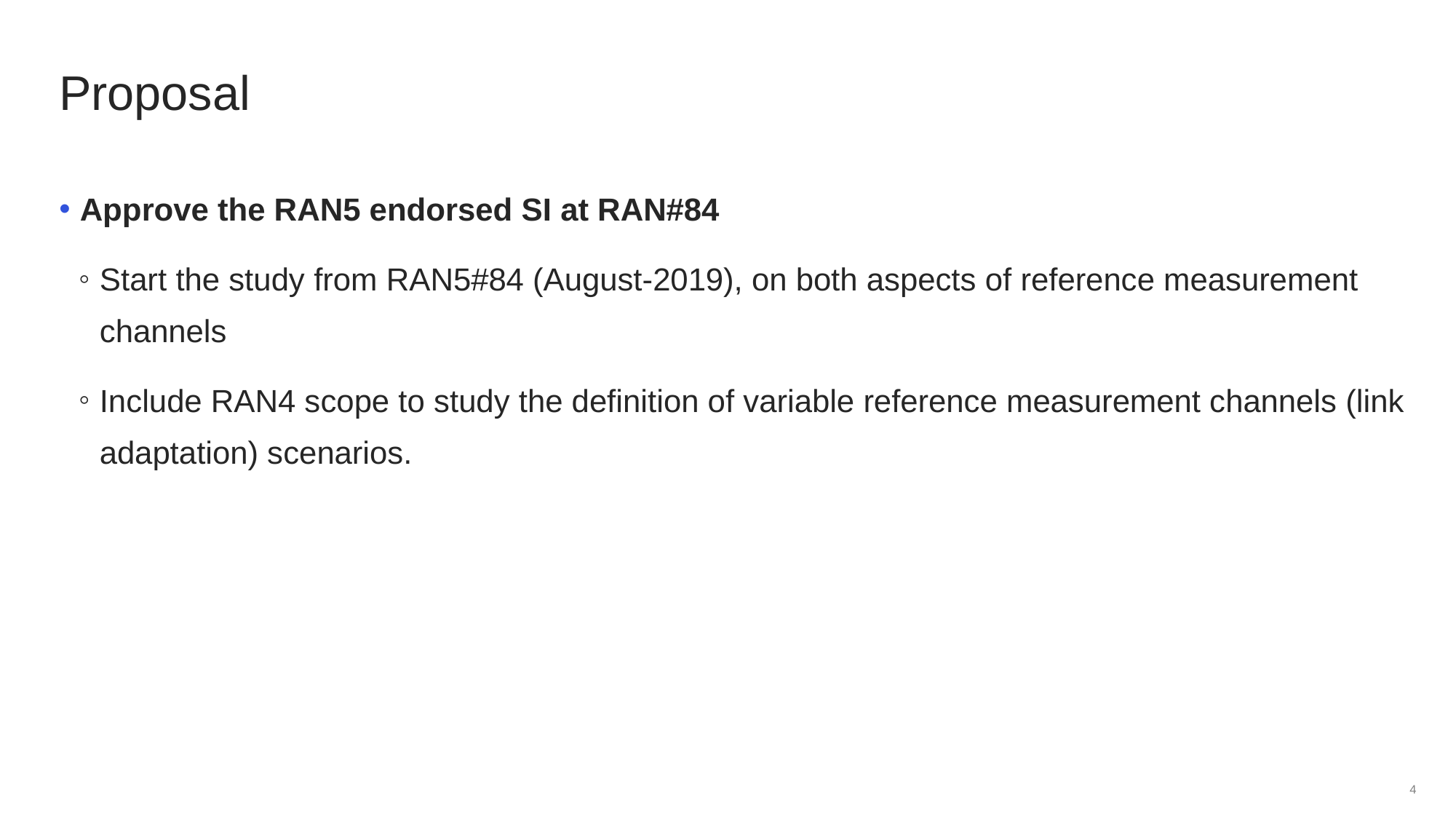

# Proposal
Approve the RAN5 endorsed SI at RAN#84
Start the study from RAN5#84 (August-2019), on both aspects of reference measurement channels
Include RAN4 scope to study the definition of variable reference measurement channels (link adaptation) scenarios.